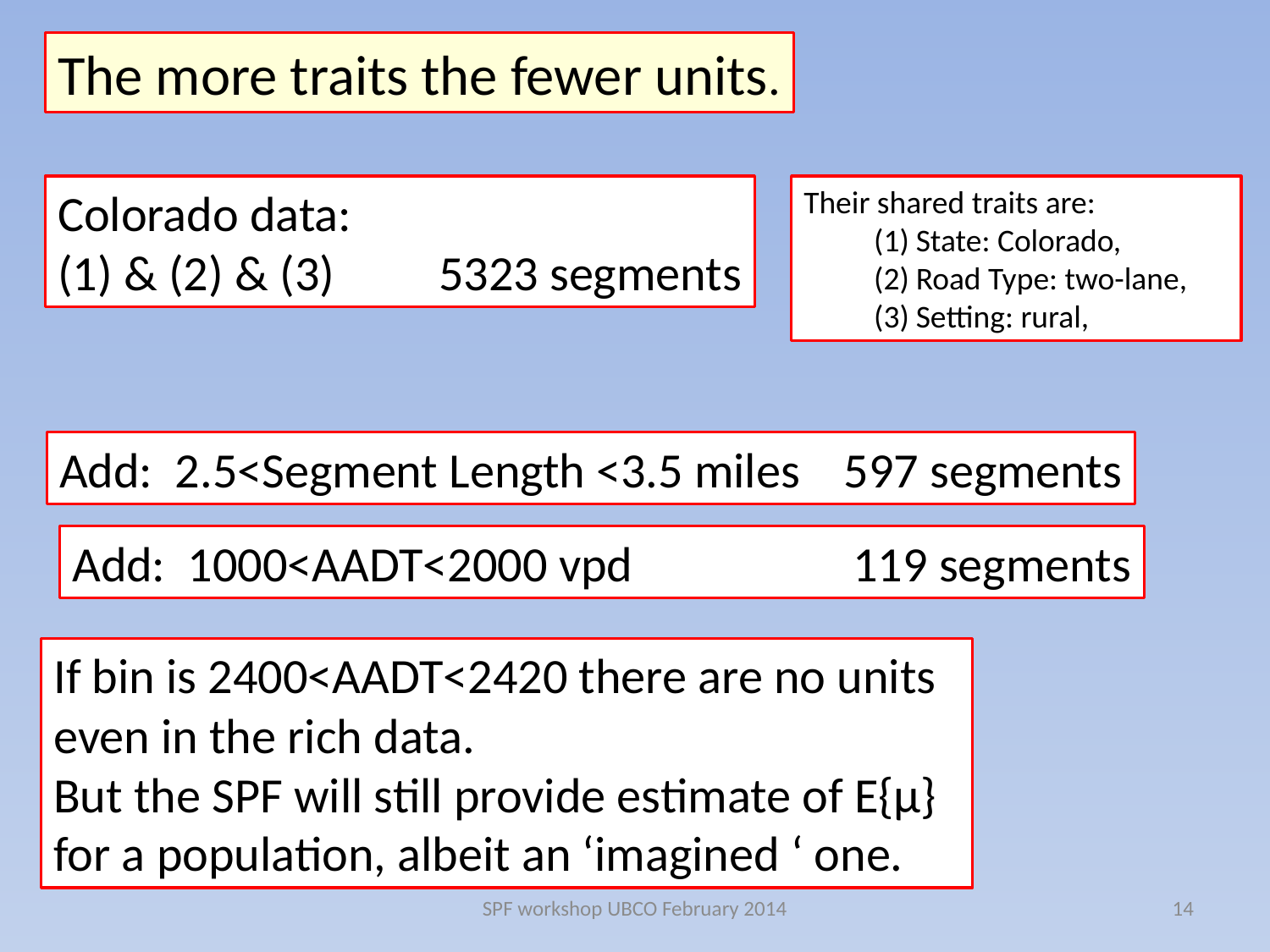

The more traits the fewer units.
Colorado data:
(1) & (2) & (3) 	5323 segments
Their shared traits are:
 State: Colorado,
 Road Type: two-lane,
 Setting: rural,
Add:  2.5<Segment Length <3.5 miles	  597 segments
Add:  1000<AADT<2000 vpd	             119 segments
If bin is 2400<AADT<2420 there are no units even in the rich data.
But the SPF will still provide estimate of E{µ} for a population, albeit an ‘imagined ‘ one.
SPF workshop UBCO February 2014
14